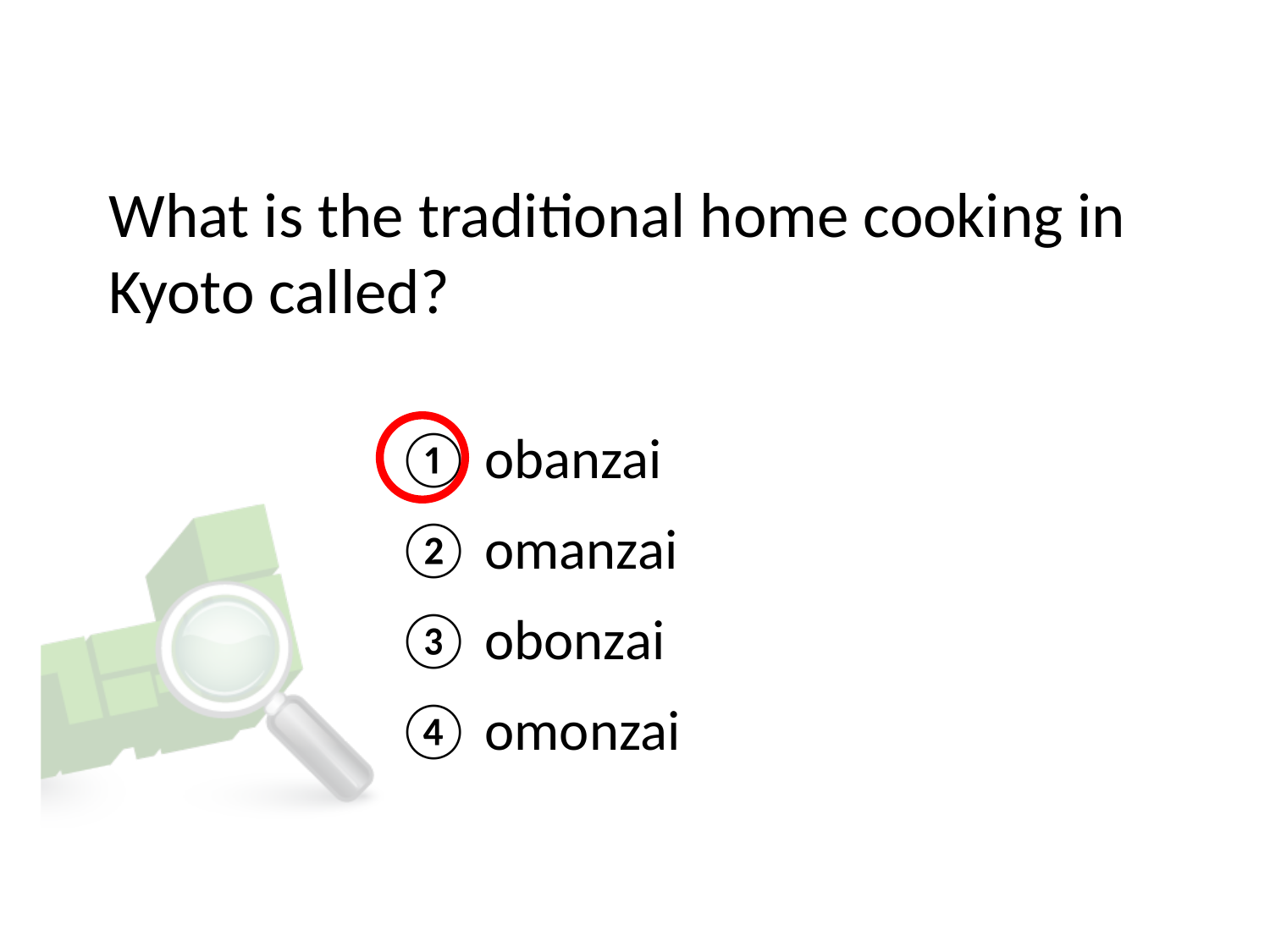

# What is the traditional home cooking in Kyoto called?

① obanzai
② omanzai
③ obonzai
④ omonzai